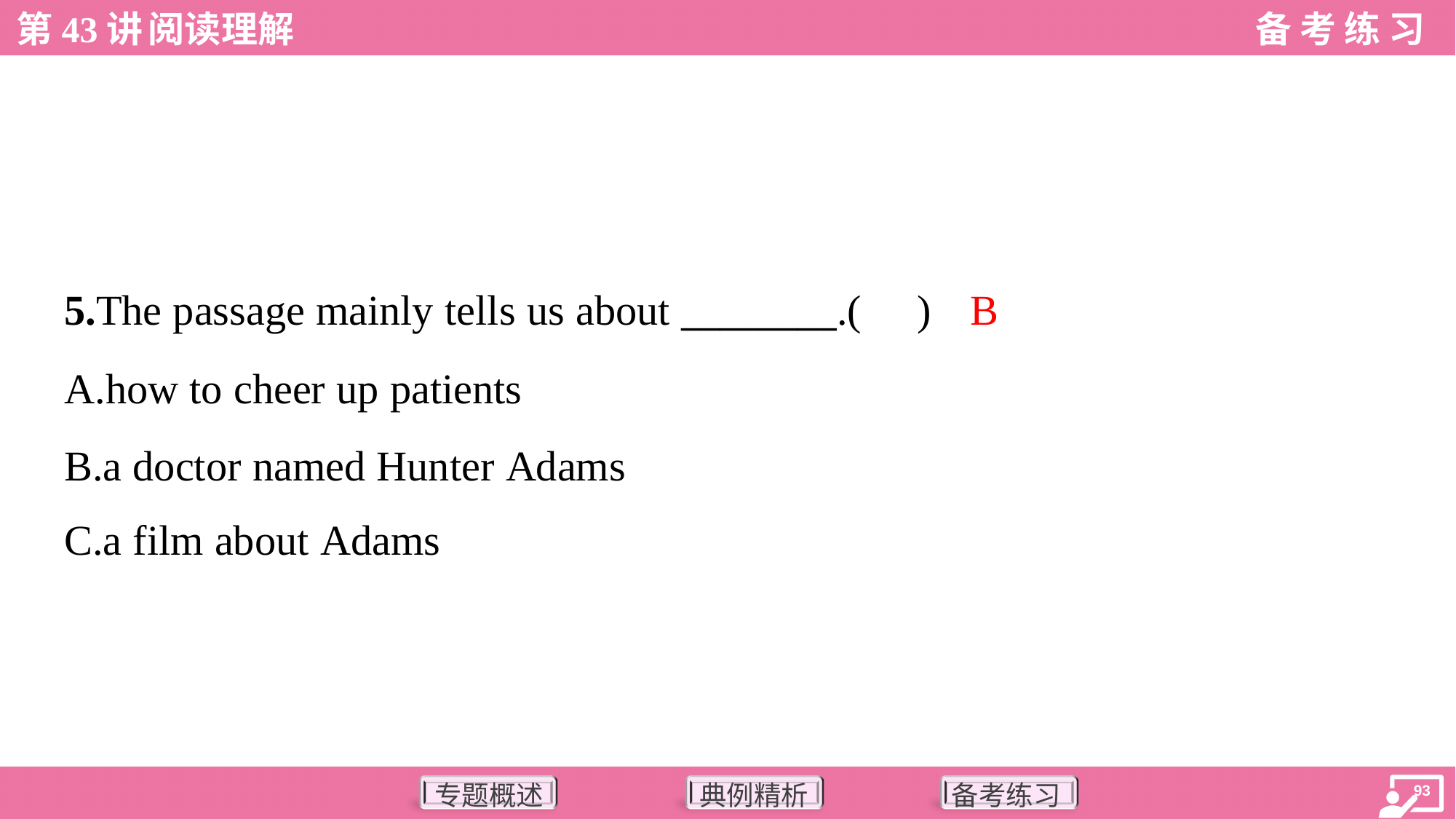

B
5.The passage mainly tells us about ________.(     )
A.how to cheer up patients
B.a doctor named Hunter Adams
C.a film about Adams